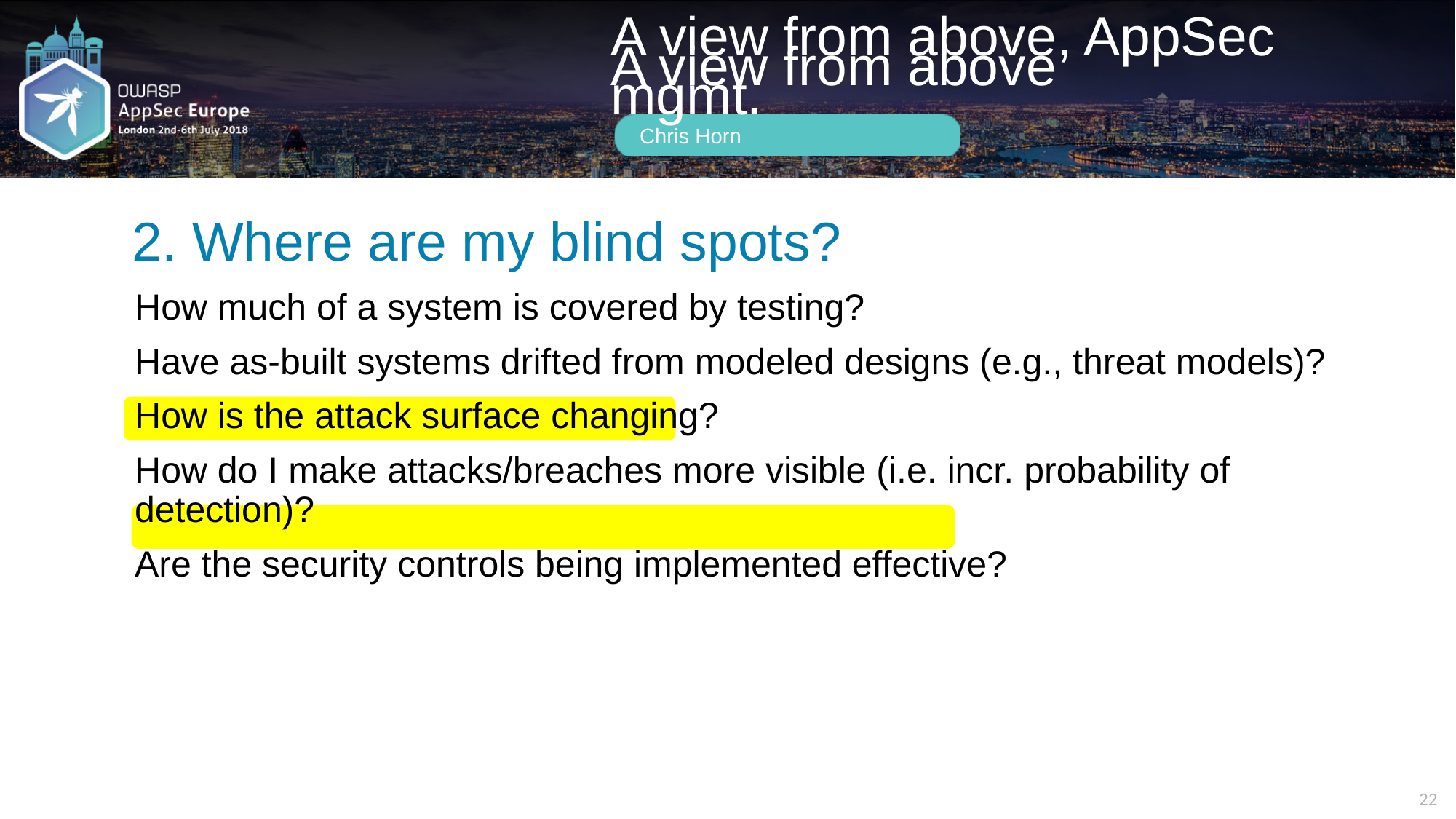

# 2. Where are my blind spots?
How much of a system is covered by testing?
Have as-built systems drifted from modeled designs (e.g., threat models)?
How is the attack surface changing?
How do I make attacks/breaches more visible (i.e. incr. probability of detection)?
Are the security controls being implemented effective?

22